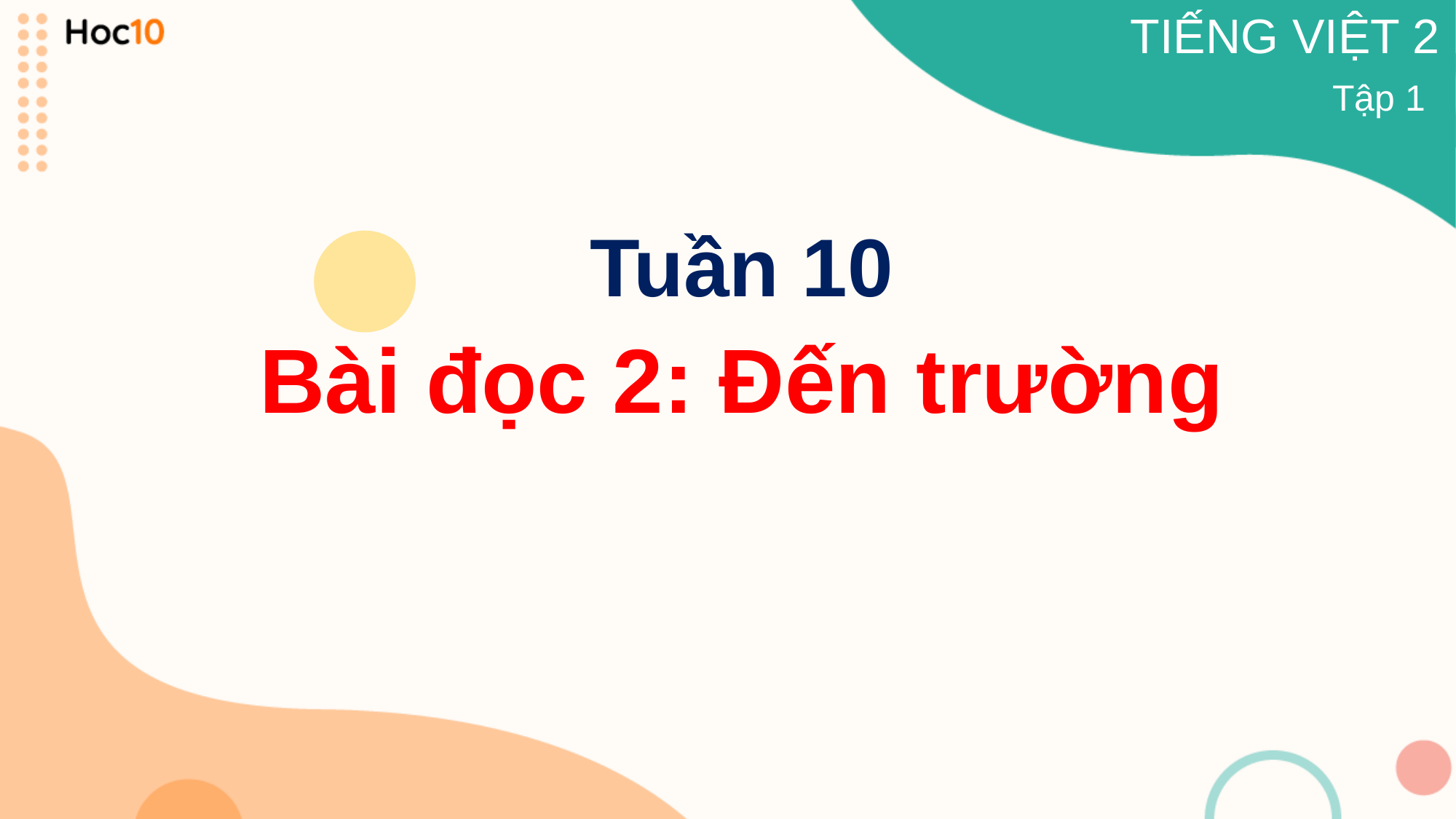

TIẾNG VIỆT 2
Tập 1
Tuần 10
Bài đọc 2: Đến trường